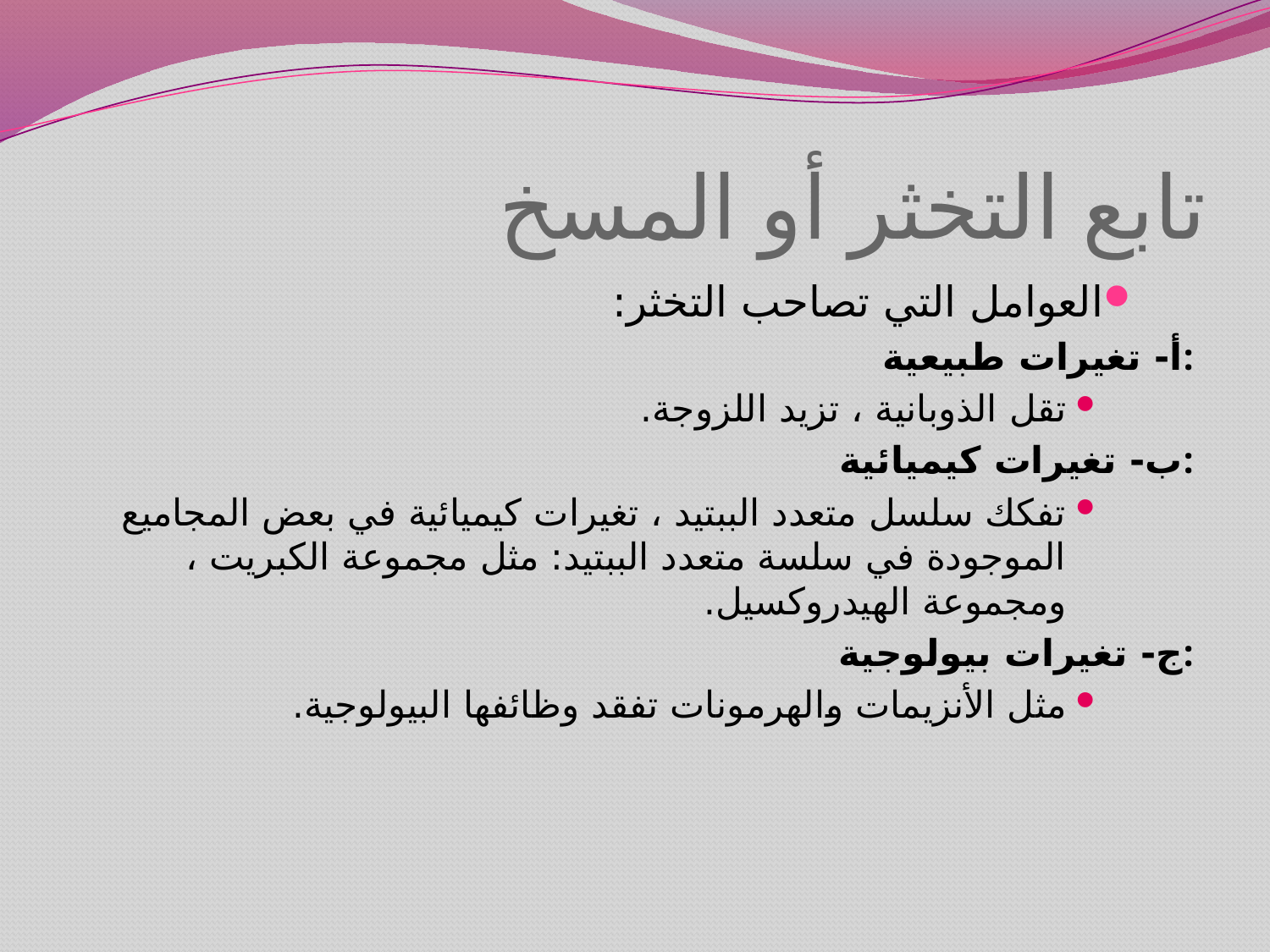

# تابع التخثر أو المسخ
العوامل التي تصاحب التخثر:
أ- تغيرات طبيعية:
تقل الذوبانية ، تزيد اللزوجة.
ب- تغيرات كيميائية:
تفكك سلسل متعدد الببتيد ، تغيرات كيميائية في بعض المجاميع الموجودة في سلسة متعدد الببتيد: مثل مجموعة الكبريت ، ومجموعة الهيدروكسيل.
ج- تغيرات بيولوجية:
مثل الأنزيمات والهرمونات تفقد وظائفها البيولوجية.